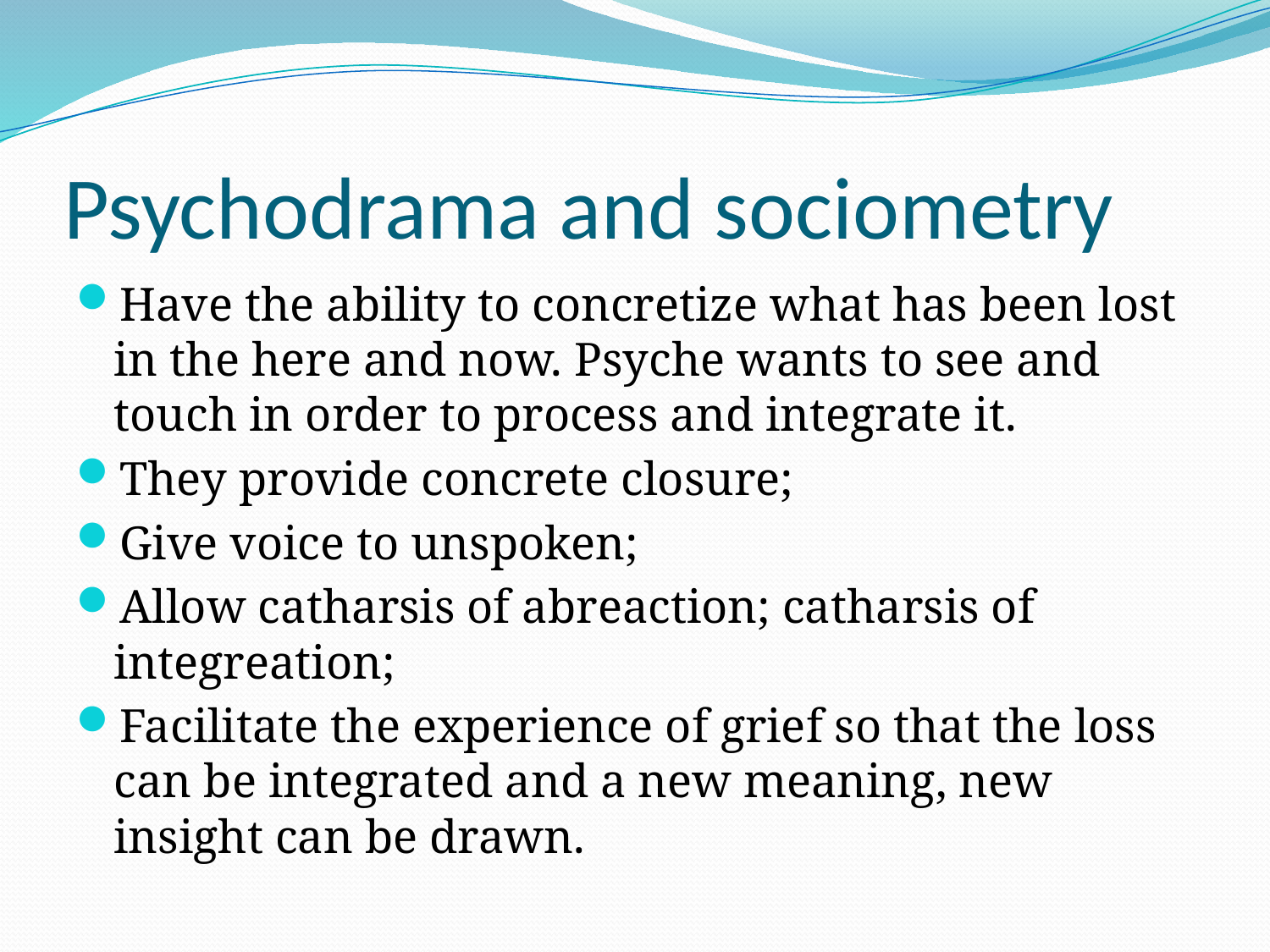

# Psychodrama and sociometry
Have the ability to concretize what has been lost in the here and now. Psyche wants to see and touch in order to process and integrate it.
They provide concrete closure;
Give voice to unspoken;
Allow catharsis of abreaction; catharsis of integreation;
Facilitate the experience of grief so that the loss can be integrated and a new meaning, new insight can be drawn.